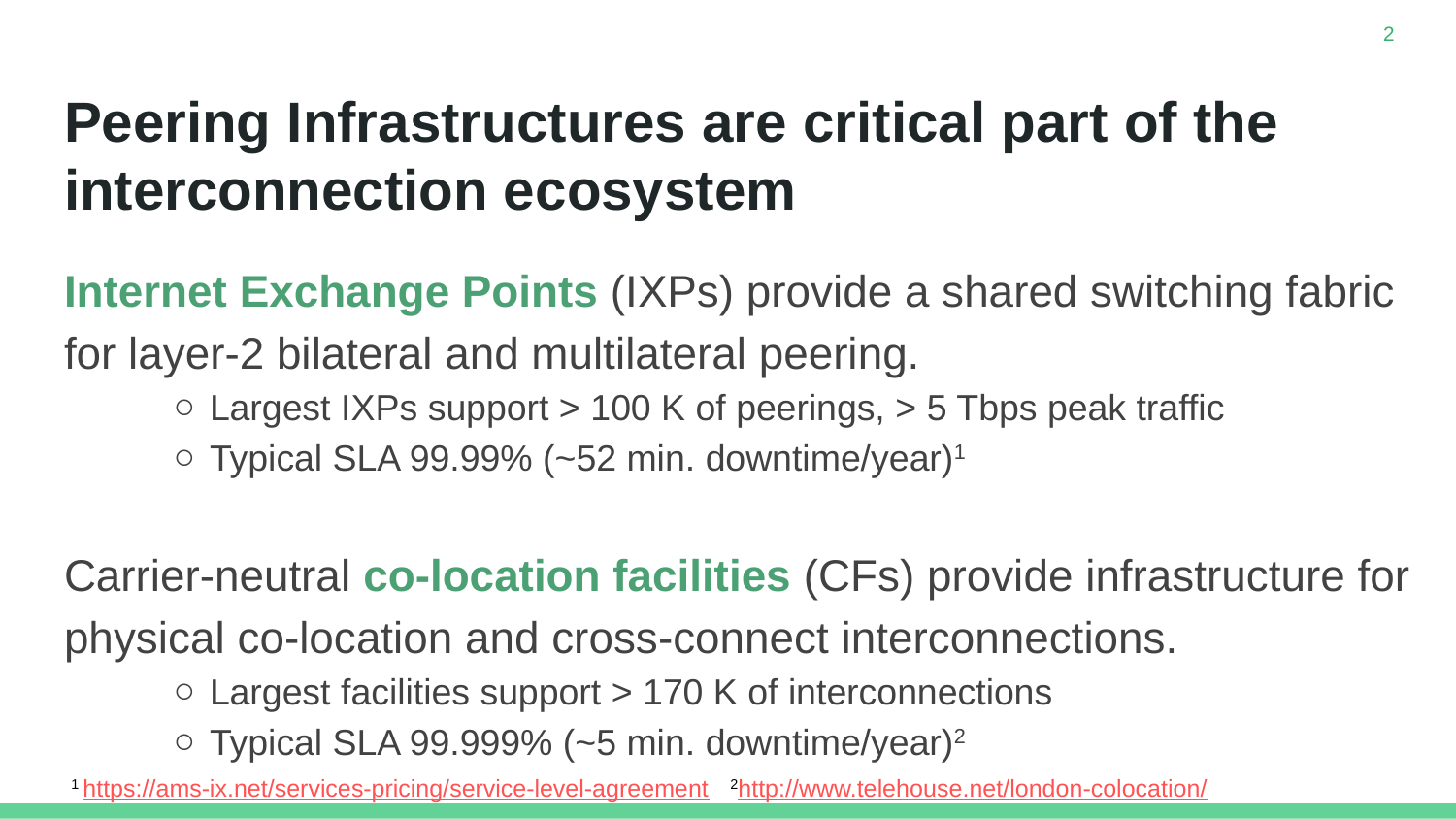

2
# Peering Infrastructures are critical part of the interconnection ecosystem
Internet Exchange Points (IXPs) provide a shared switching fabric for layer-2 bilateral and multilateral peering.
Largest IXPs support > 100 K of peerings, > 5 Tbps peak traffic
Typical SLA 99.99% (~52 min. downtime/year)1

Carrier-neutral co-location facilities (CFs) provide infrastructure for physical co-location and cross-connect interconnections.
Largest facilities support > 170 K of interconnections
Typical SLA 99.999% (~5 min. downtime/year)2

1 https://ams-ix.net/services-pricing/service-level-agreement   2http://www.telehouse.net/london-colocation/